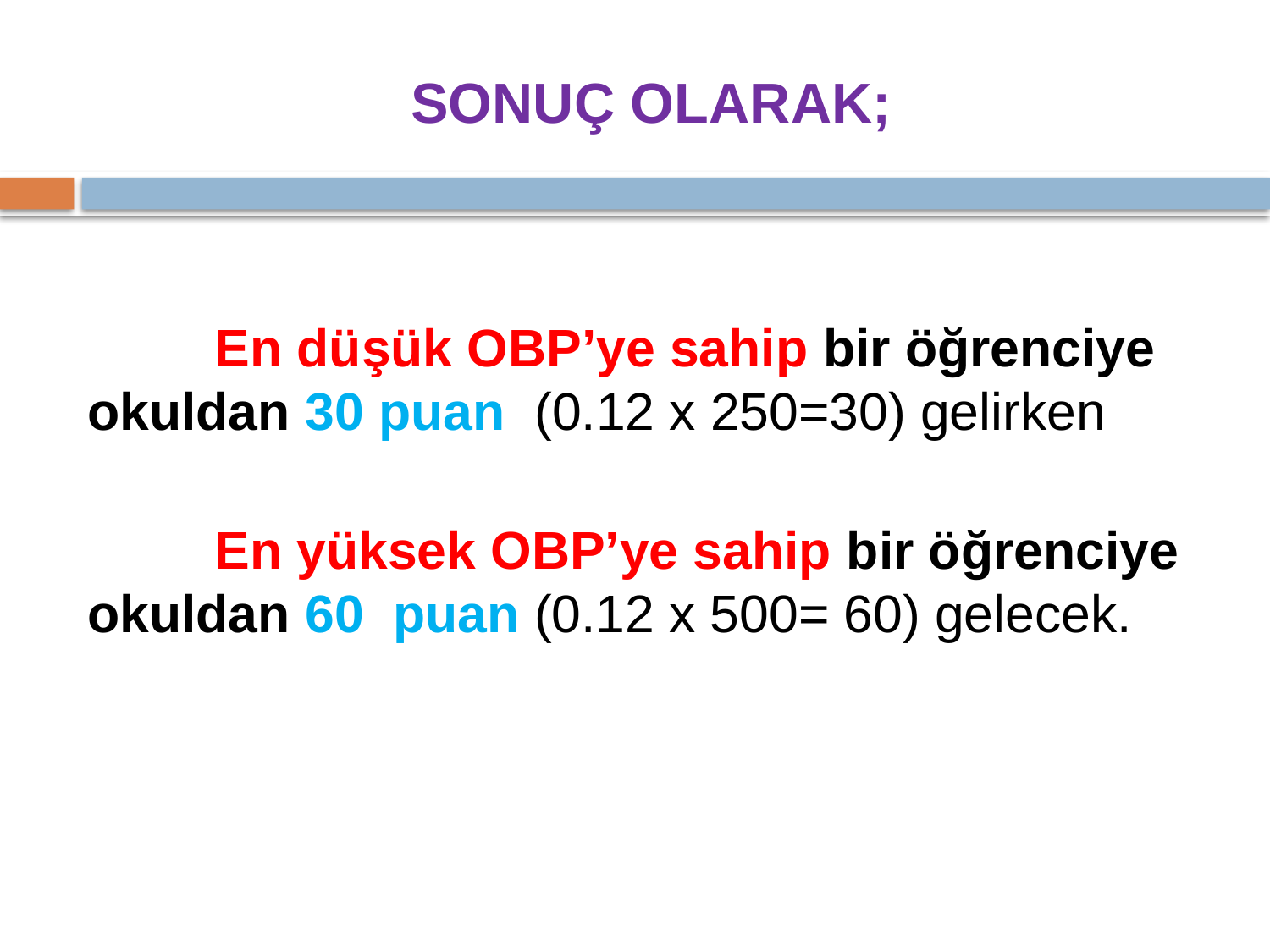

# SONUÇ OLARAK;
	En düşük OBP’ye sahip bir öğrenciye okuldan 30 puan  (0.12 x 250=30) gelirken
	En yüksek OBP’ye sahip bir öğrenciye okuldan 60  puan (0.12 x 500= 60) gelecek.